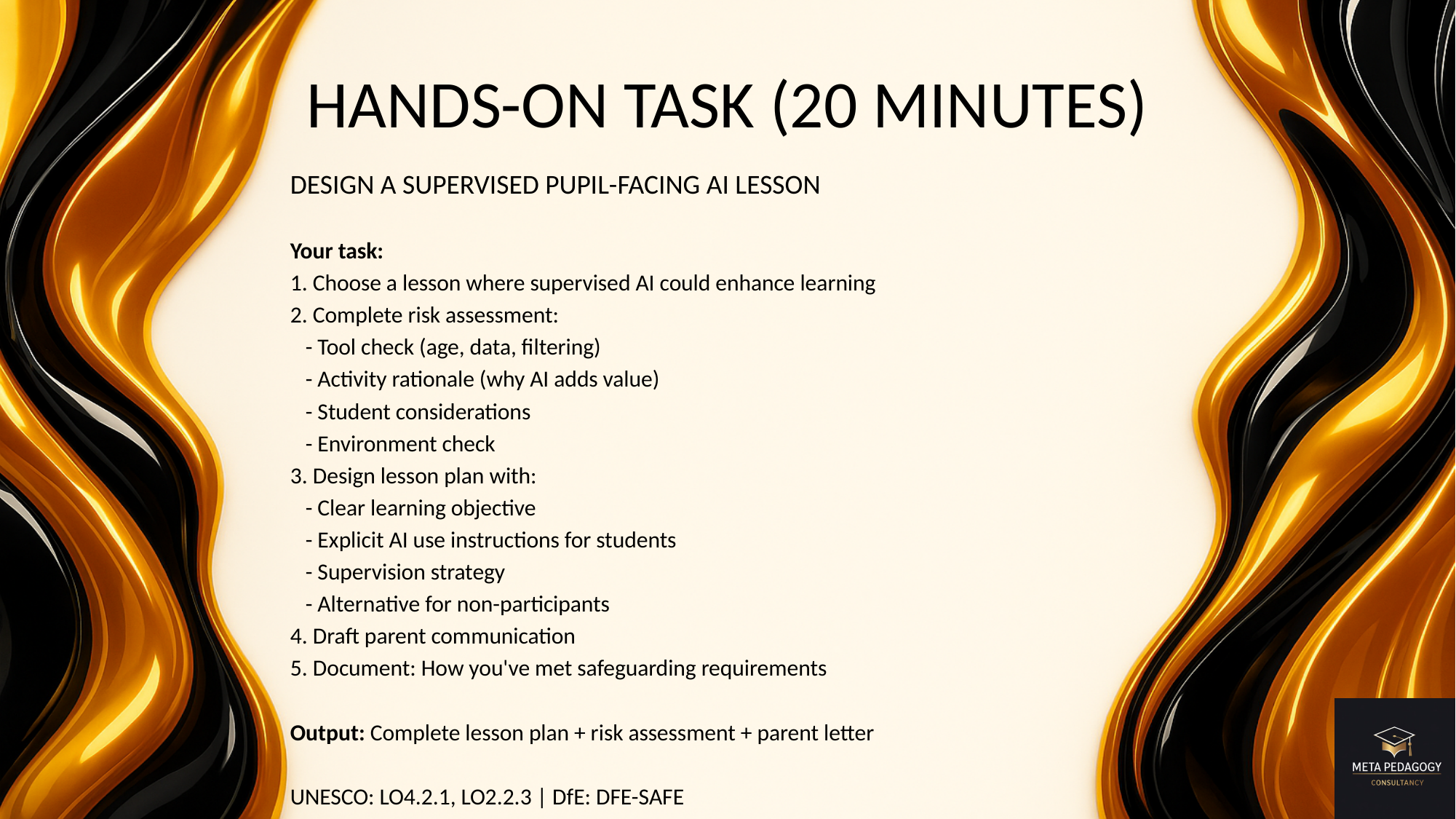

# HANDS-ON TASK (20 MINUTES)
DESIGN A SUPERVISED PUPIL-FACING AI LESSON

Your task:
1. Choose a lesson where supervised AI could enhance learning
2. Complete risk assessment:
   - Tool check (age, data, filtering)
   - Activity rationale (why AI adds value)
   - Student considerations
   - Environment check
3. Design lesson plan with:
   - Clear learning objective
   - Explicit AI use instructions for students
   - Supervision strategy
   - Alternative for non-participants
4. Draft parent communication
5. Document: How you've met safeguarding requirements

Output: Complete lesson plan + risk assessment + parent letter

UNESCO: LO4.2.1, LO2.2.3 | DfE: DFE-SAFE